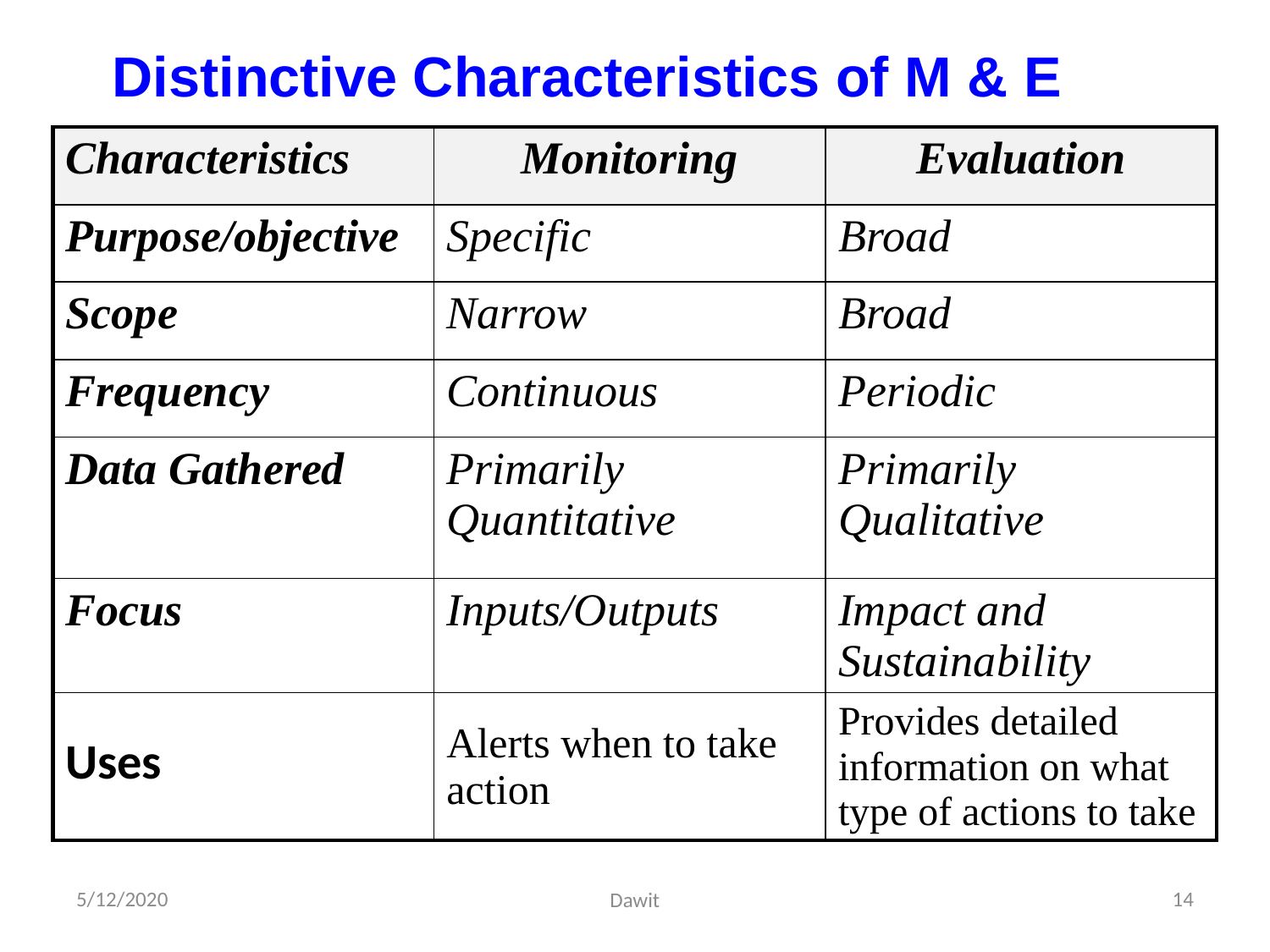

# Distinctive Characteristics of M & E
| Characteristics | Monitoring | Evaluation |
| --- | --- | --- |
| Purpose/objective | Specific | Broad |
| Scope | Narrow | Broad |
| Frequency | Continuous | Periodic |
| Data Gathered | Primarily Quantitative | Primarily Qualitative |
| Focus | Inputs/Outputs | Impact and Sustainability |
| Uses | Alerts when to take action | Provides detailed information on what type of actions to take |
5/12/2020
14
Dawit